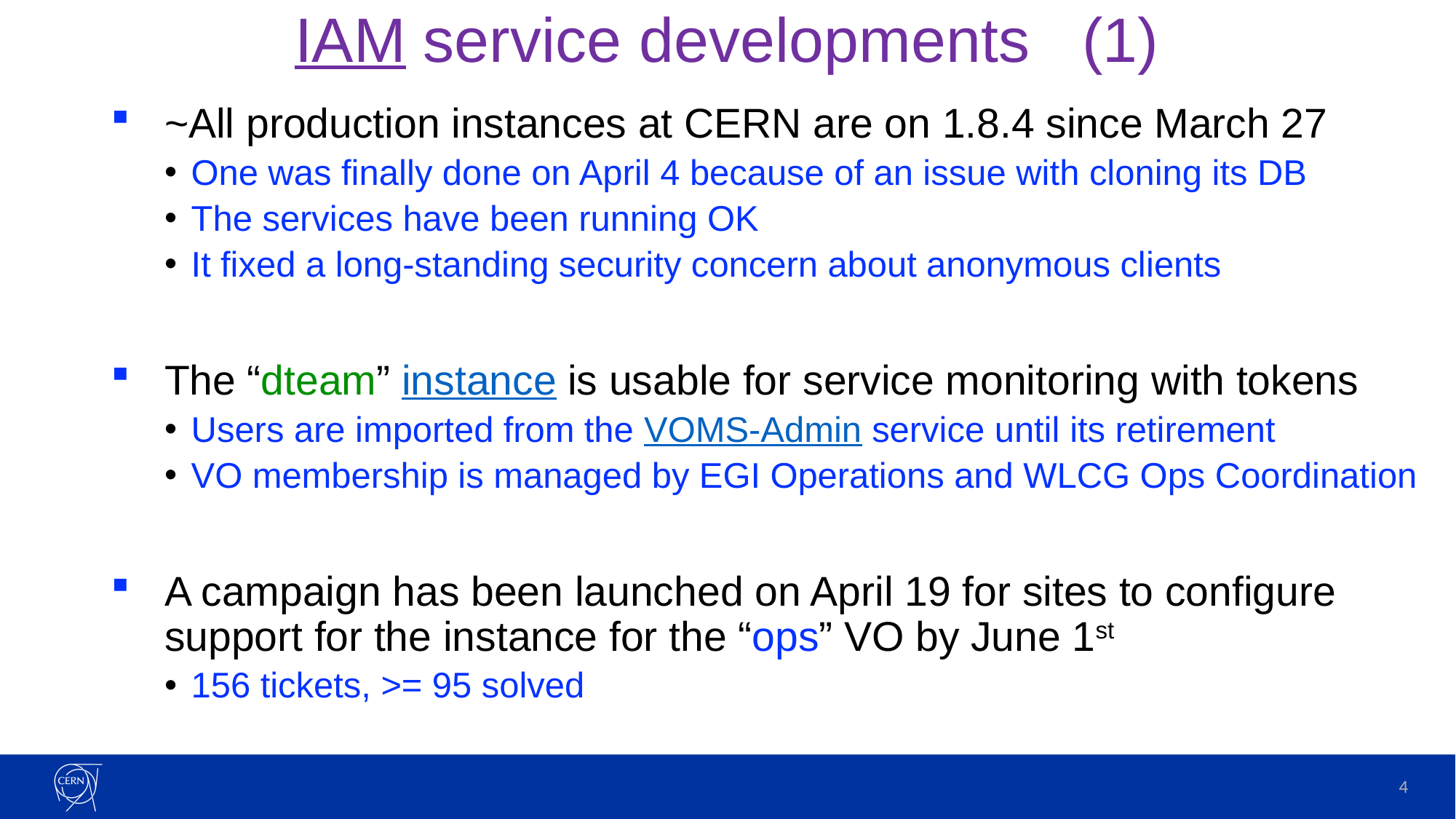

# IAM service developments   (1)
~All production instances at CERN are on 1.8.4 since March 27
One was finally done on April 4 because of an issue with cloning its DB
The services have been running OK
It fixed a long-standing security concern about anonymous clients

The “dteam” instance is usable for service monitoring with tokens
Users are imported from the VOMS-Admin service until its retirement
VO membership is managed by EGI Operations and WLCG Ops Coordination

A campaign has been launched on April 19 for sites to configure support for the instance for the “ops” VO by June 1st
156 tickets, >= 95 solved
4